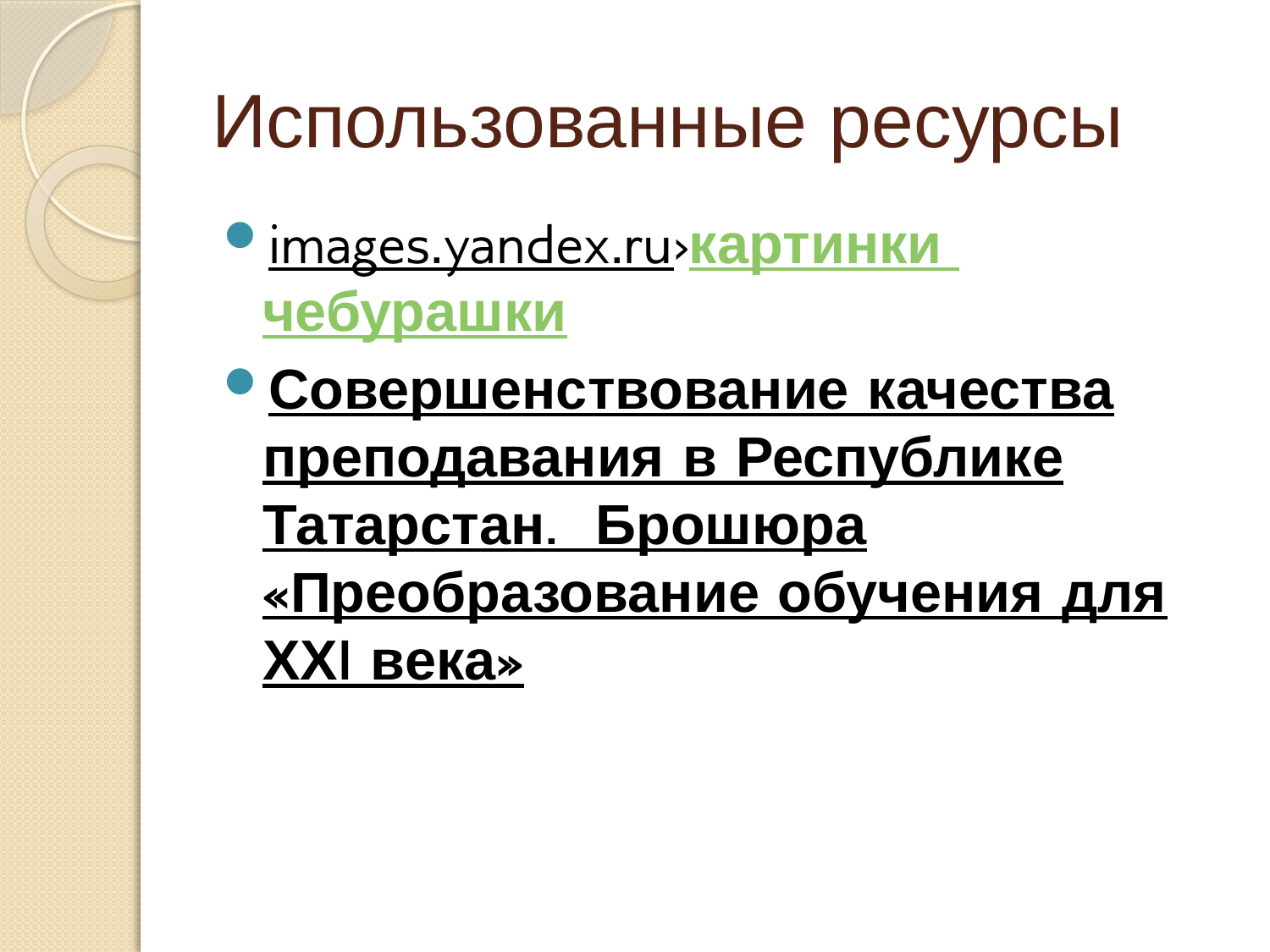

# Использованные ресурсы
images.yandex.ru›картинки чебурашки
Совершенствование качества преподавания в Республике Татарстан.  Брошюра «Преобразование обучения для ХХI века»